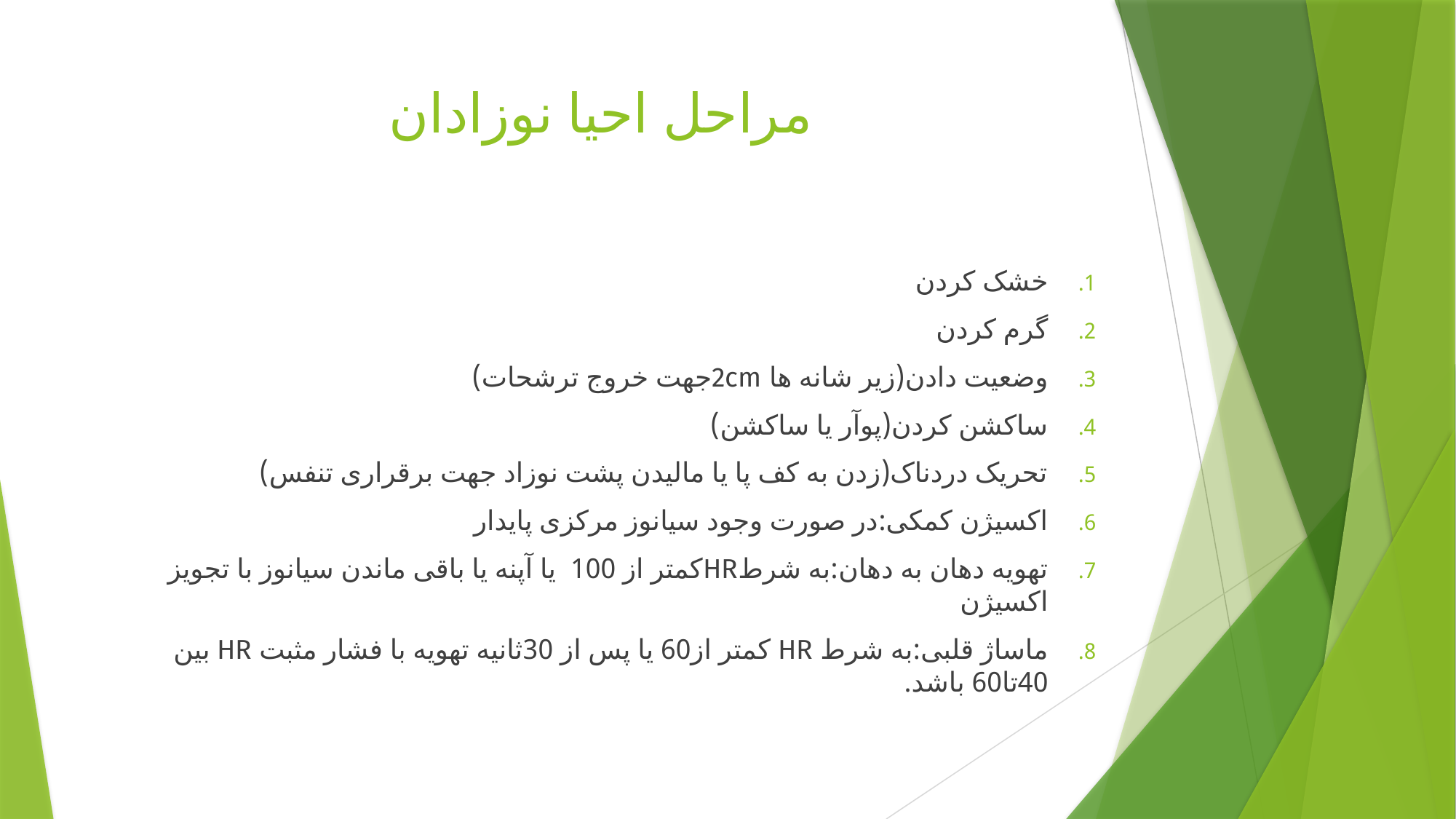

# مراحل احیا نوزادان
خشک کردن
گرم کردن
وضعیت دادن(زیر شانه ها 2cmجهت خروج ترشحات)
ساکشن کردن(پوآر یا ساکشن)
تحریک دردناک(زدن به کف پا یا مالیدن پشت نوزاد جهت برقراری تنفس)
اکسیژن کمکی:در صورت وجود سیانوز مرکزی پایدار
تهویه دهان به دهان:به شرطHRکمتر از 100  یا آپنه یا باقی ماندن سیانوز با تجویز اکسیژن
ماساژ قلبی:به شرط HR کمتر از60 یا پس از 30ثانیه تهویه با فشار مثبت HR بین 40تا60 باشد.